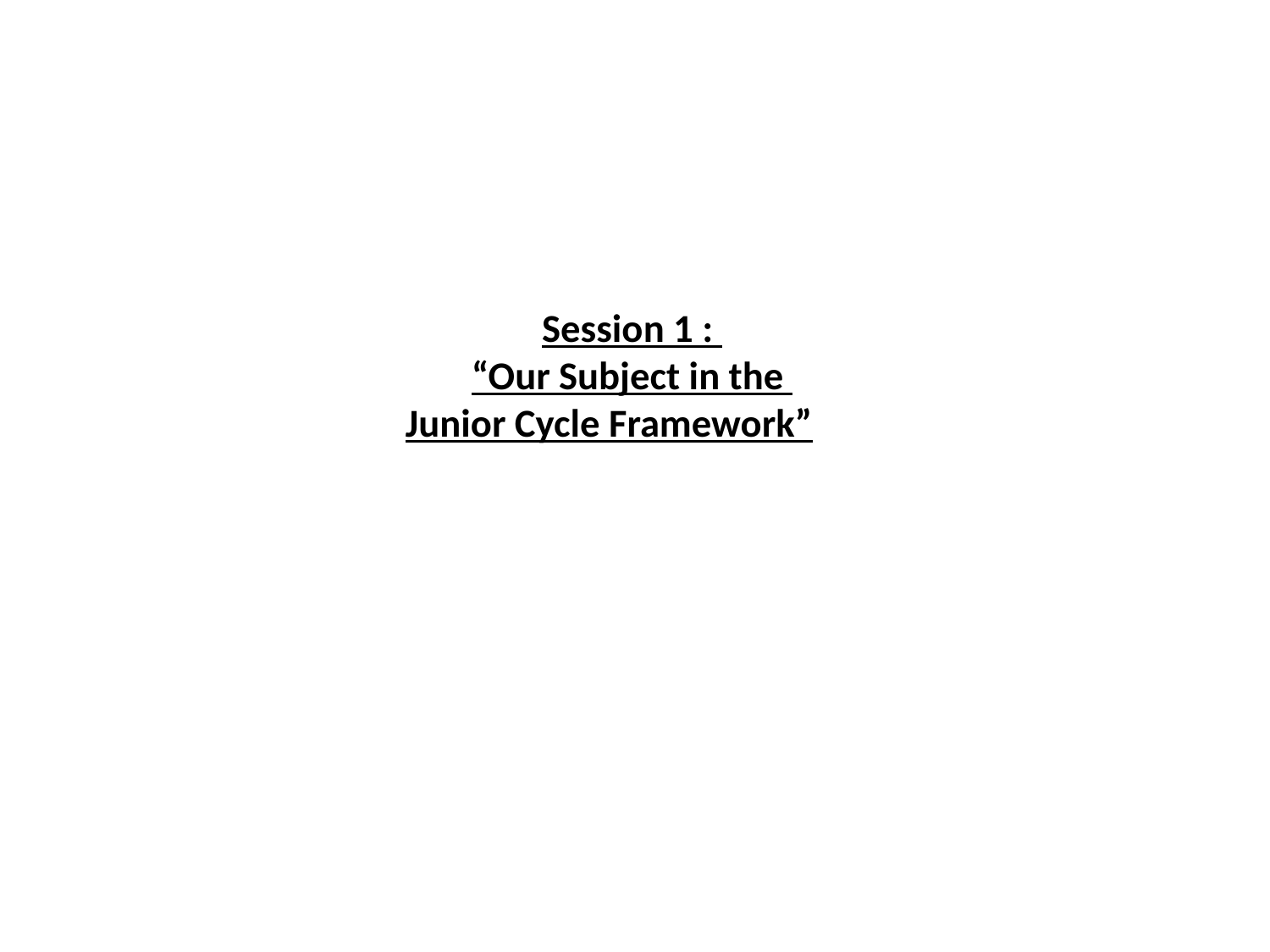

Session 1 :
“Our Subject in the
Junior Cycle Framework”